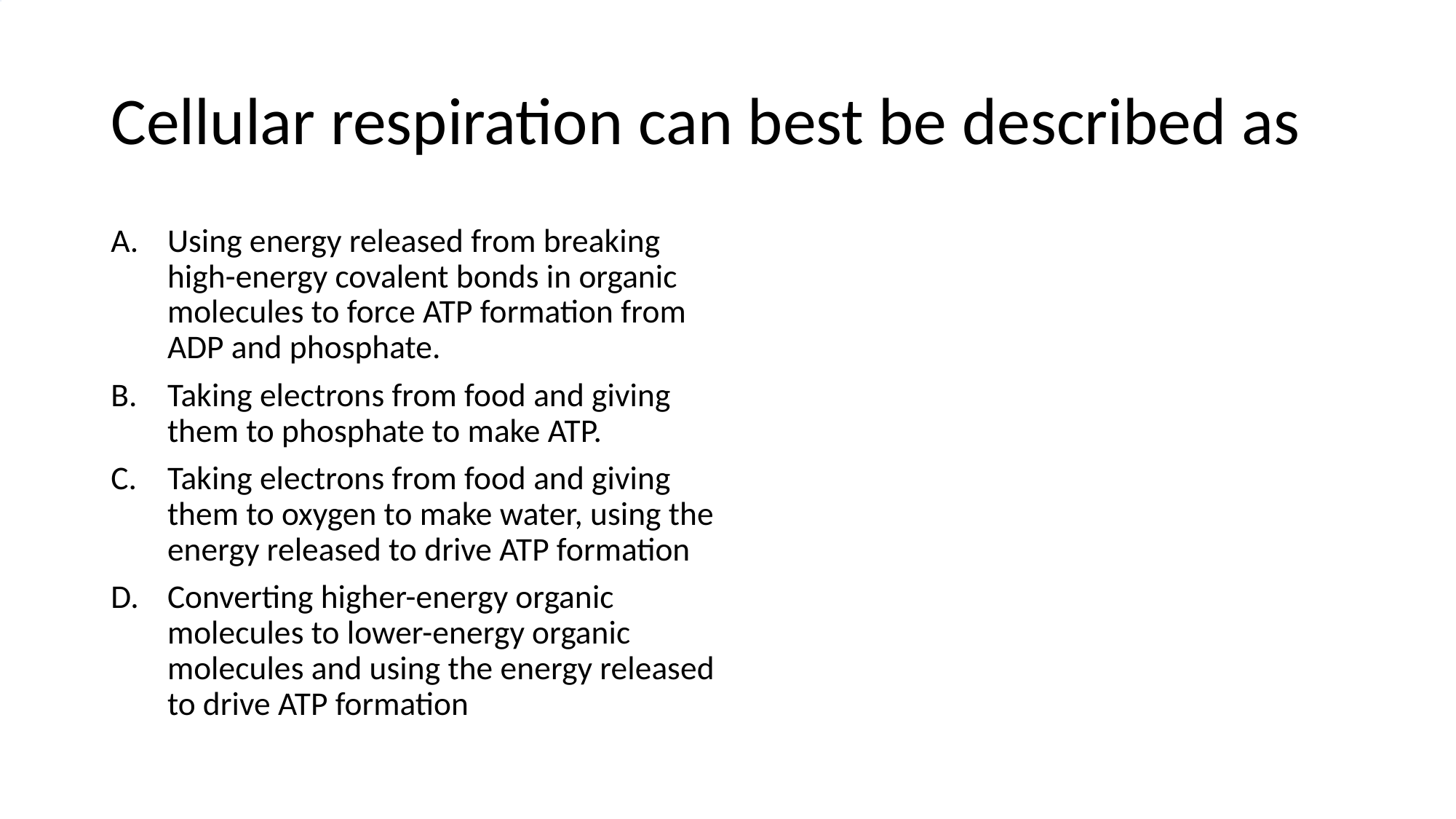

# Cellular respiration can best be described as

Using energy released from breaking high-energy covalent bonds in organic molecules to force ATP formation from ADP and phosphate.
Taking electrons from food and giving them to phosphate to make ATP.
Taking electrons from food and giving them to oxygen to make water, using the energy released to drive ATP formation
Converting higher-energy organic molecules to lower-energy organic molecules and using the energy released to drive ATP formation